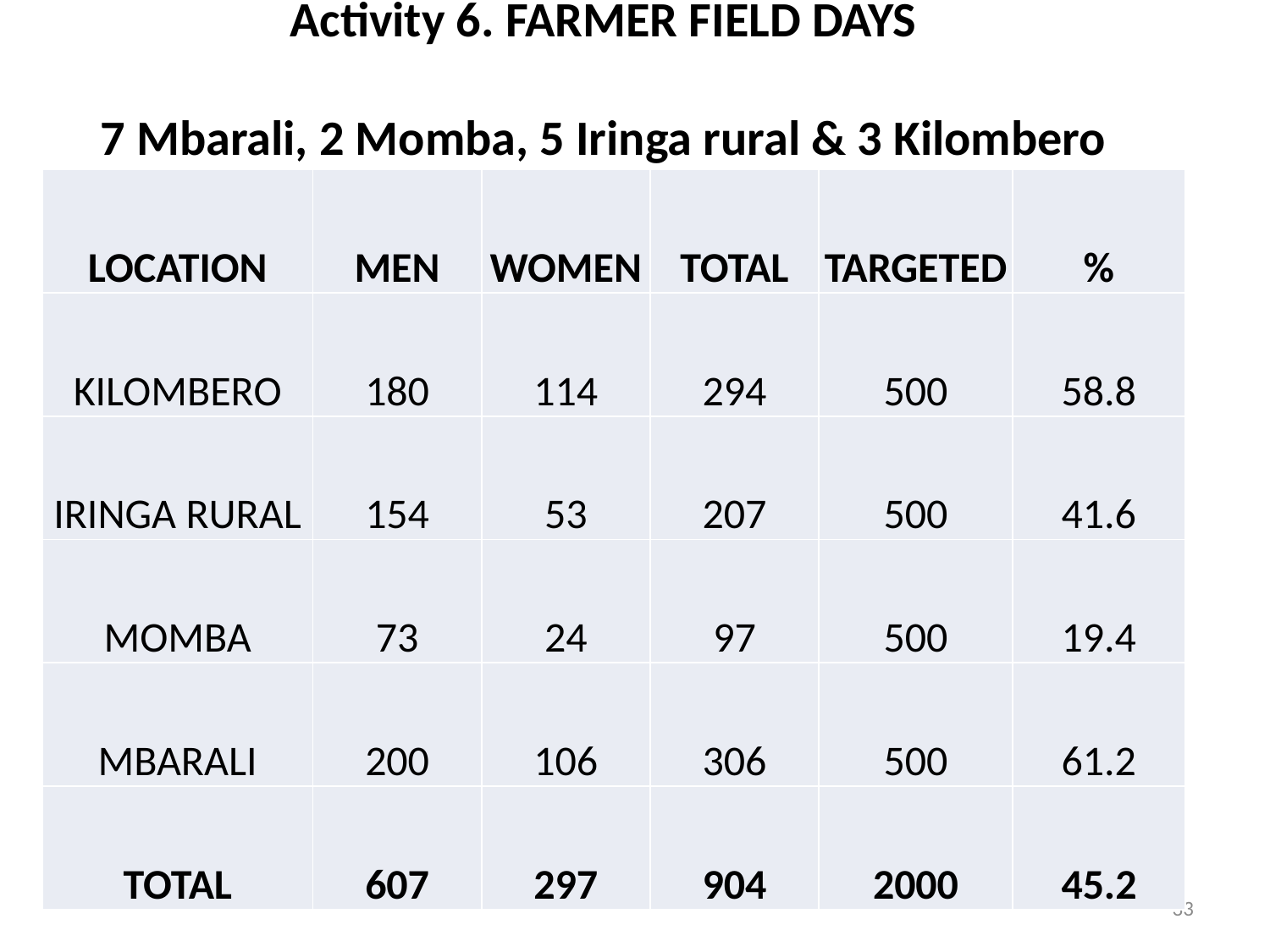

# Activity 6. FARMER FIELD DAYS 7 Mbarali, 2 Momba, 5 Iringa rural & 3 Kilombero
| LOCATION | MEN | WOMEN | TOTAL | TARGETED | % |
| --- | --- | --- | --- | --- | --- |
| KILOMBERO | 180 | 114 | 294 | 500 | 58.8 |
| IRINGA RURAL | 154 | 53 | 207 | 500 | 41.6 |
| MOMBA | 73 | 24 | 97 | 500 | 19.4 |
| MBARALI | 200 | 106 | 306 | 500 | 61.2 |
| TOTAL | 607 | 297 | 904 | 2000 | 45.2 |
33